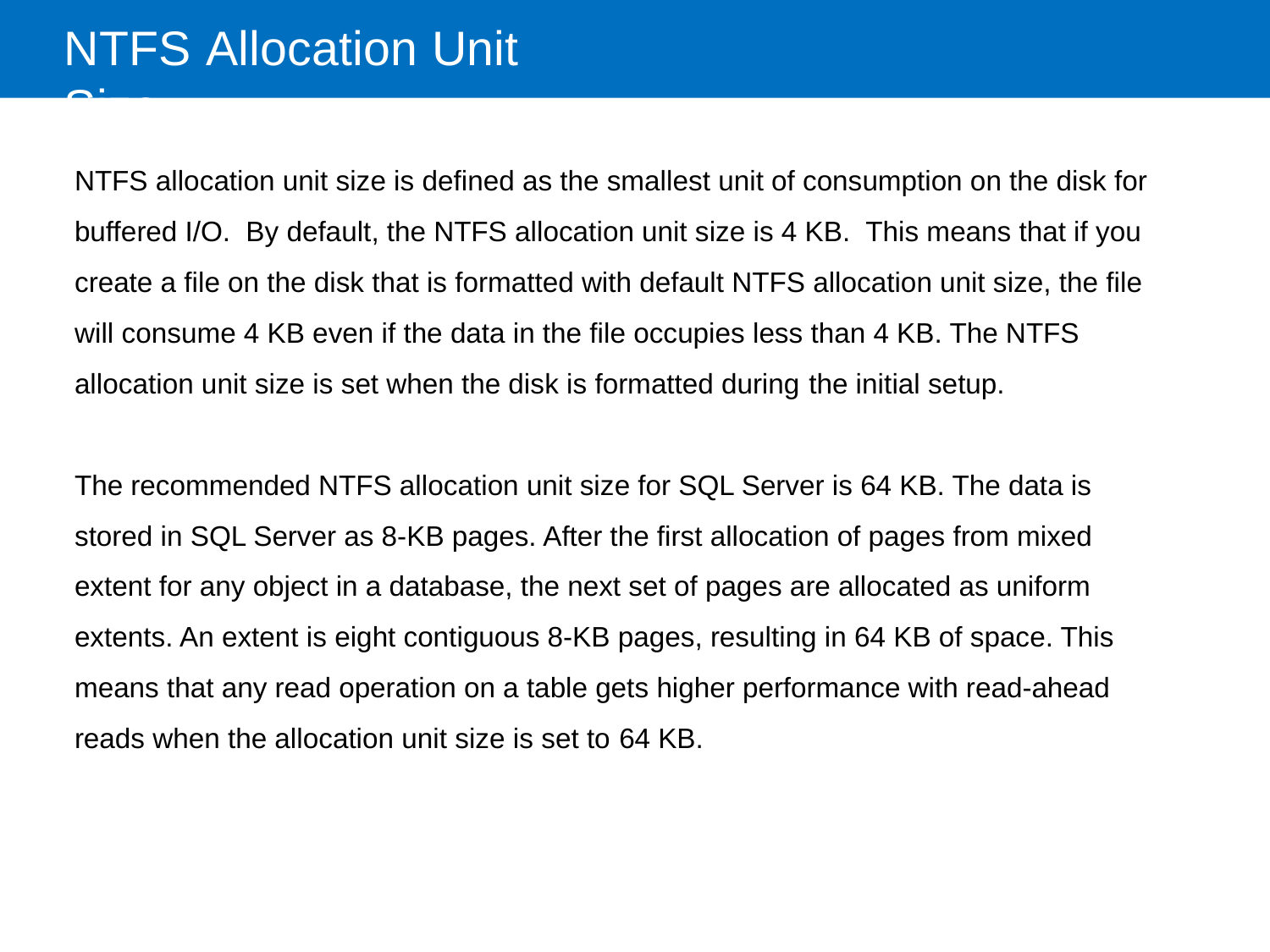

# NTFS Allocation Unit Size
NTFS allocation unit size is defined as the smallest unit of consumption on the disk for buffered I/O.  By default, the NTFS allocation unit size is 4 KB.  This means that if you create a file on the disk that is formatted with default NTFS allocation unit size, the file will consume 4 KB even if the data in the file occupies less than 4 KB. The NTFS allocation unit size is set when the disk is formatted during the initial setup.

The recommended NTFS allocation unit size for SQL Server is 64 KB. The data is stored in SQL Server as 8-KB pages. After the first allocation of pages from mixed extent for any object in a database, the next set of pages are allocated as uniform extents. An extent is eight contiguous 8-KB pages, resulting in 64 KB of space. This means that any read operation on a table gets higher performance with read-ahead reads when the allocation unit size is set to 64 KB.